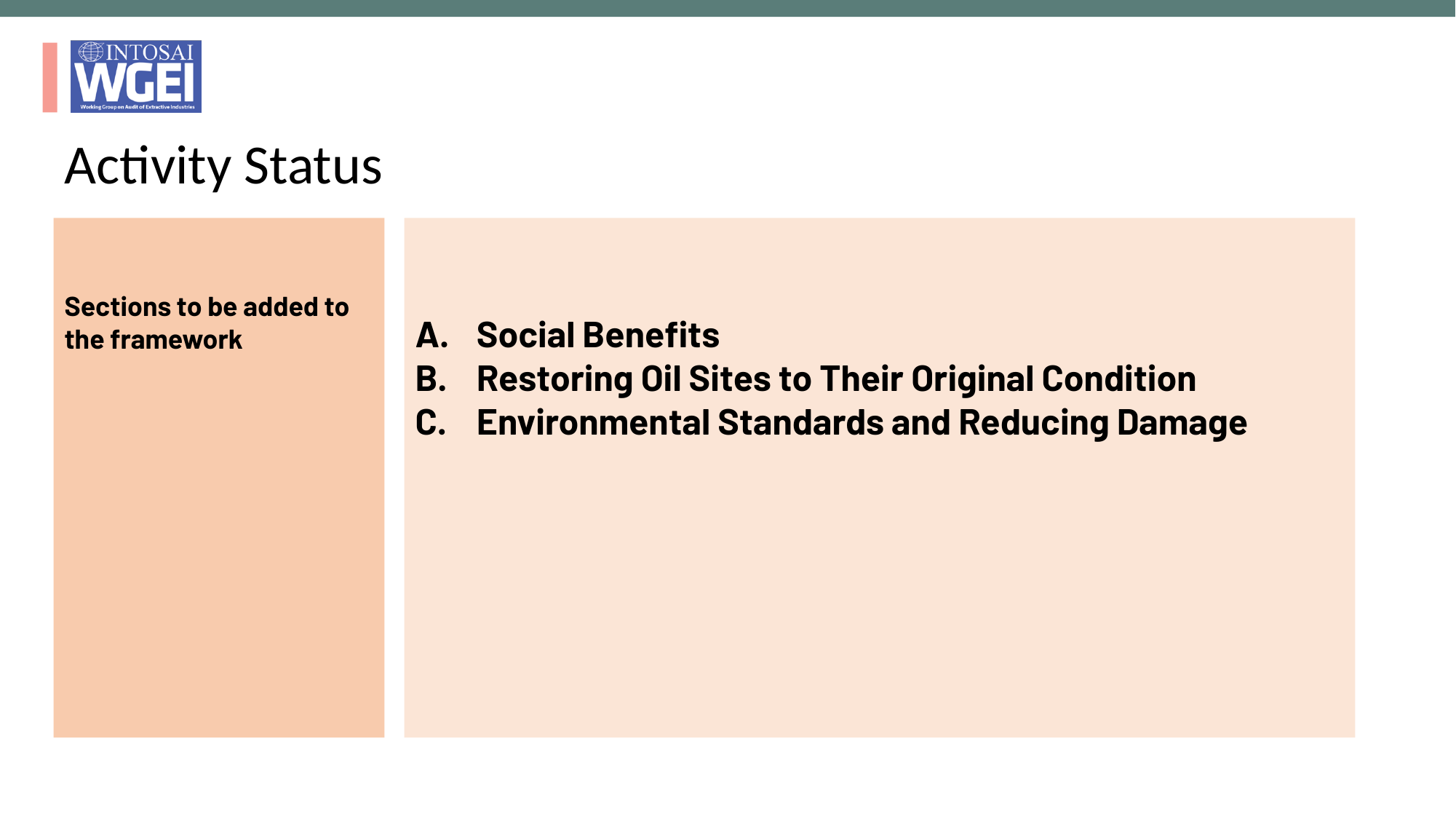

# Activity Status

Sections to be added to the framework

Social Benefits
Restoring Oil Sites to Their Original Condition
Environmental Standards and Reducing Damage